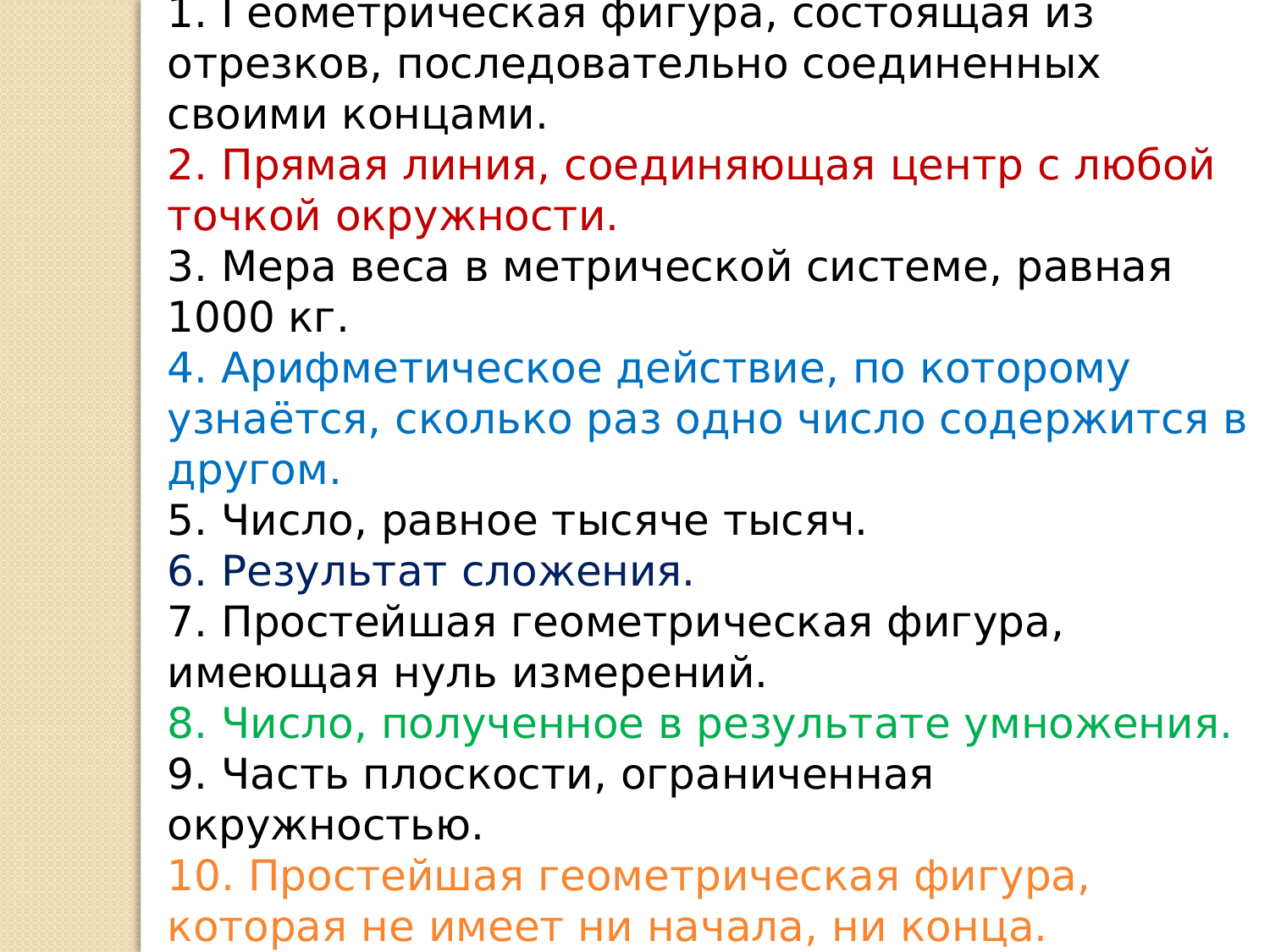

1. Геометрическая фигура, состоящая из отрезков, последовательно соединенных своими концами.
2. Прямая линия, соединяющая центр с любой точкой окружности.
3. Мера веса в метрической системе, равная 1000 кг.
4. Арифметическое действие, по которому узнаётся, сколько раз одно число содержится в другом.
5. Число, равное тысяче тысяч.
6. Результат сложения.
7. Простейшая геометрическая фигура, имеющая нуль измерений.
8. Число, полученное в результате умножения.
9. Часть плоскости, ограниченная окружностью.
10. Простейшая геометрическая фигура, которая не имеет ни начала, ни конца.